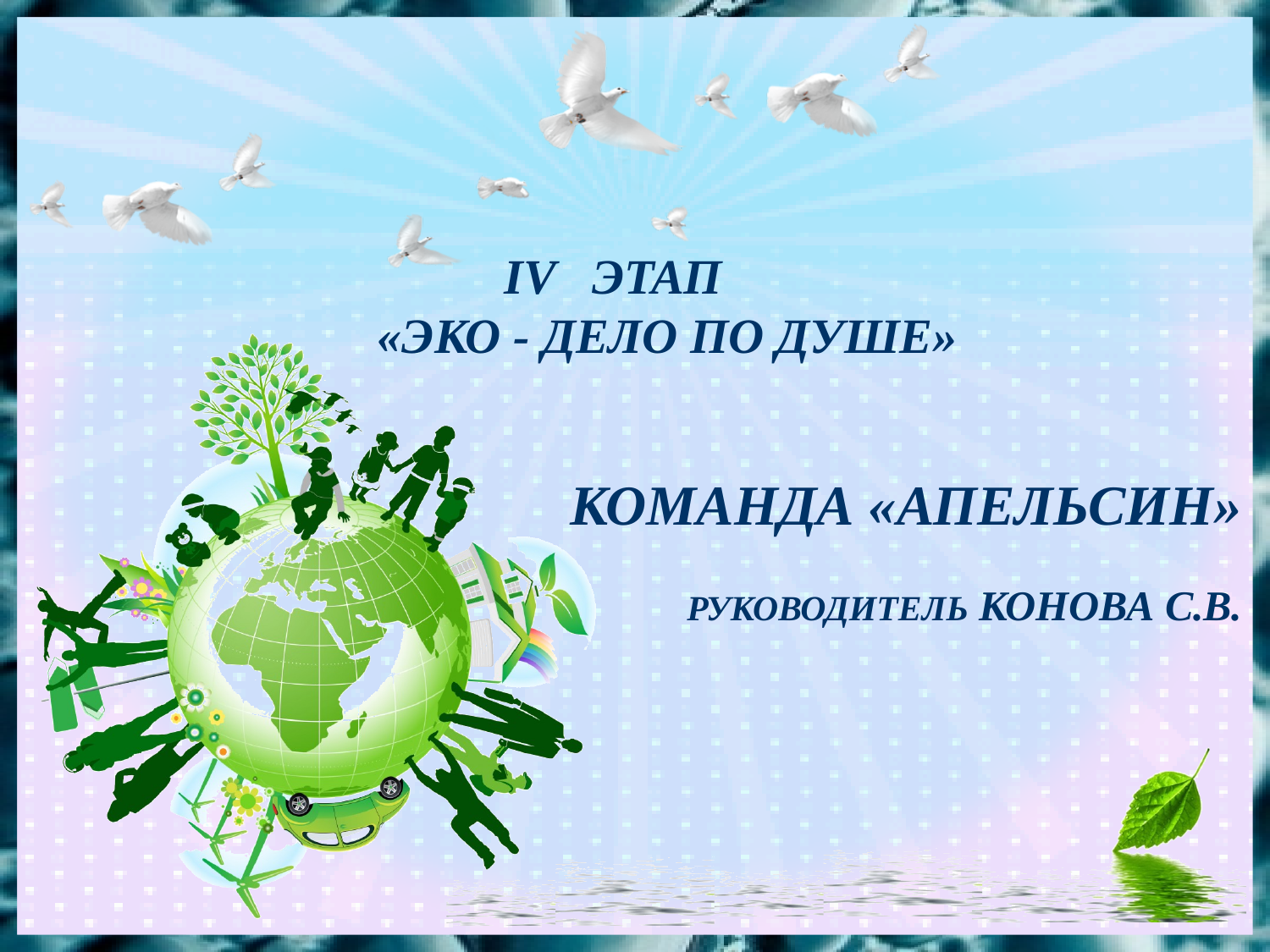

IV   этап
«Эко - дело по душе»

 Команда «Апельсин»

Руководитель Конова С.В.